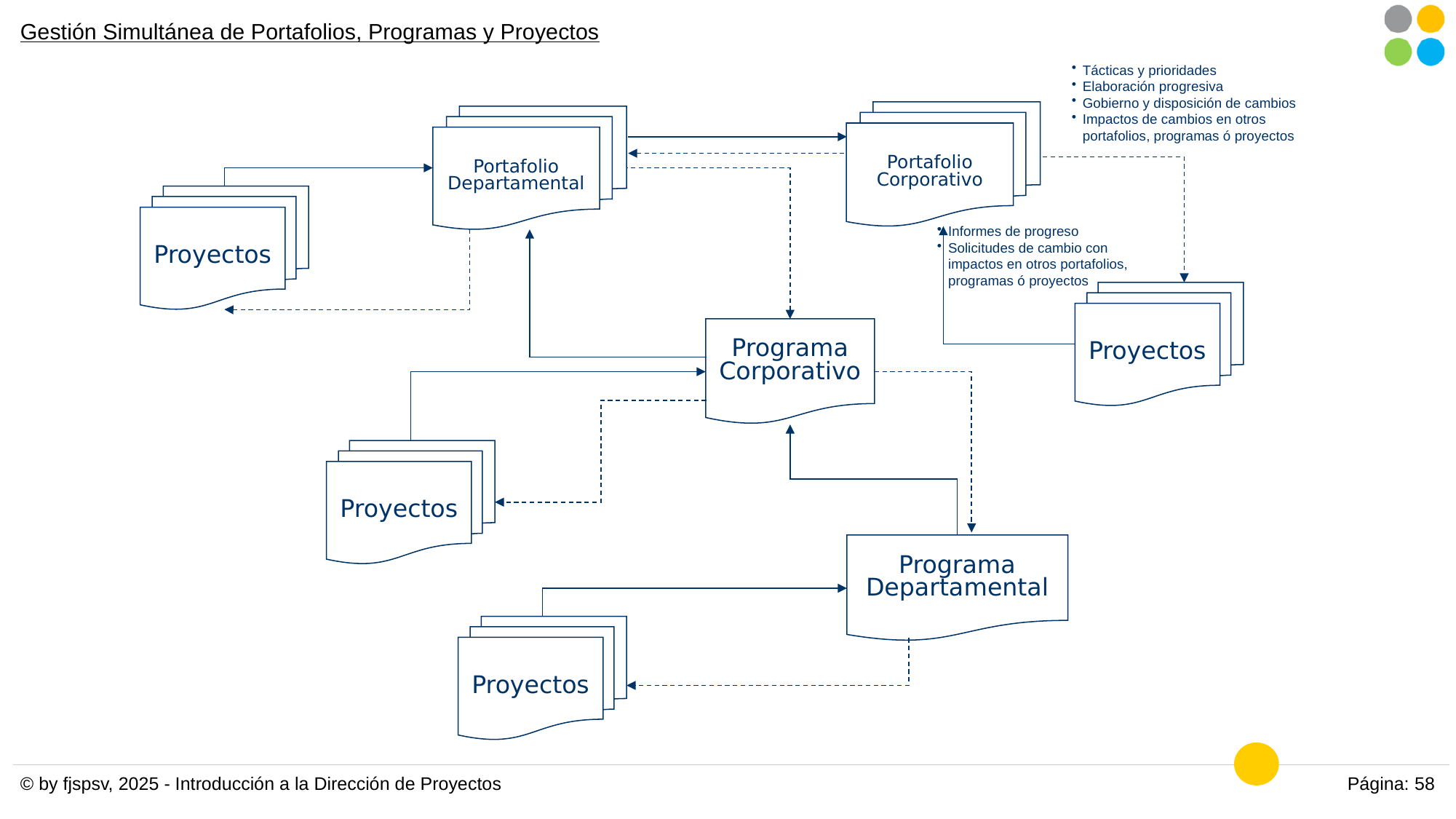

# Gestión Simultánea de Portafolios, Programas y Proyectos
Tácticas y prioridades
Elaboración progresiva
Gobierno y disposición de cambios
Impactos de cambios en otros portafolios, programas ó proyectos
Portafolio
Departamental
Proyectos
Informes de progreso
Solicitudes de cambio con impactos en otros portafolios, programas ó proyectos
Proyectos
Programa
Corporativo
Proyectos
Proyectos
Portafolio
Corporativo
Programa
Departamental
© by fjspsv, 2025 - Introducción a la Dirección de Proyectos
Página: 58